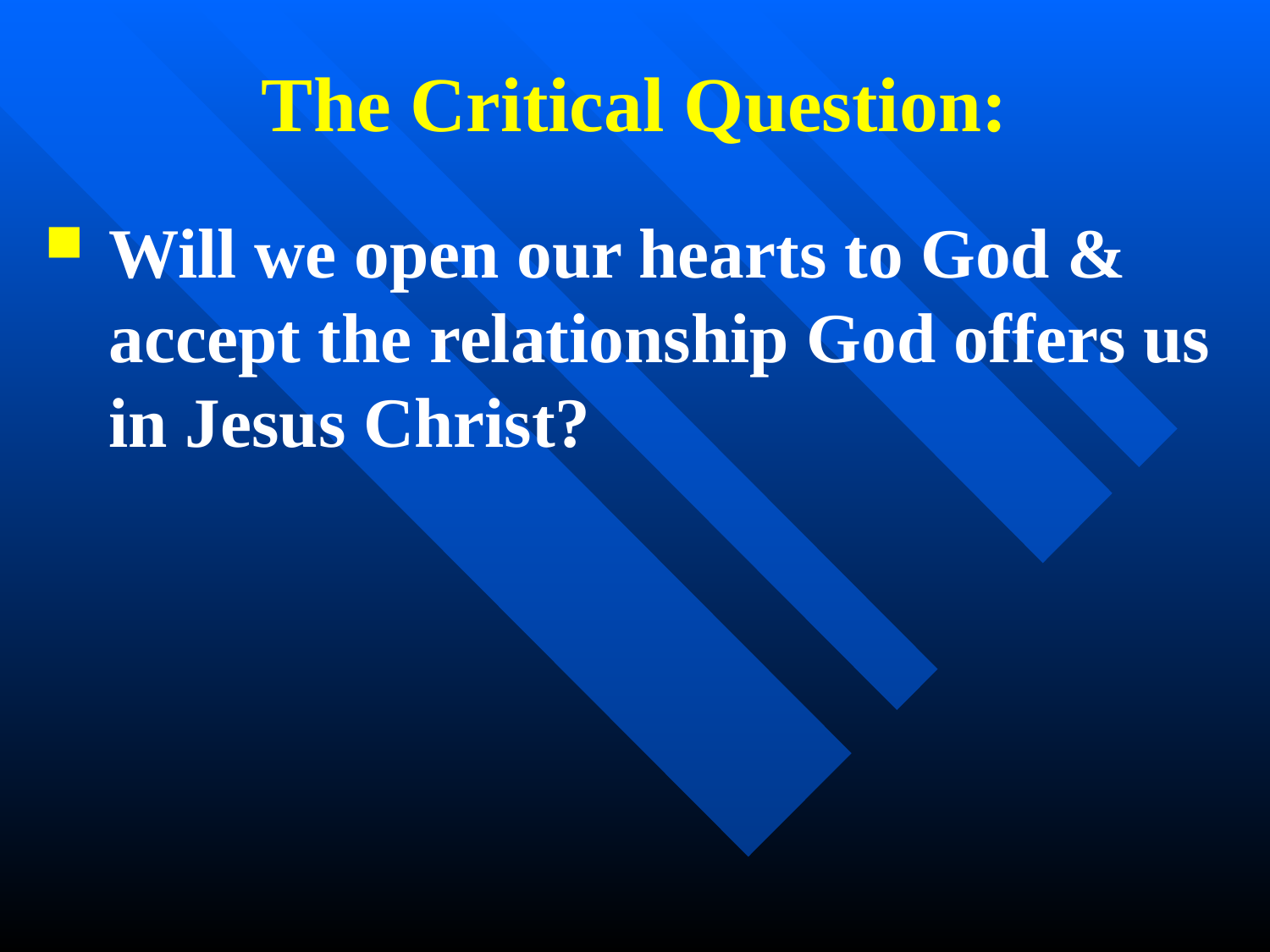

# The Critical Question:
Will we open our hearts to God & accept the relationship God offers us in Jesus Christ?